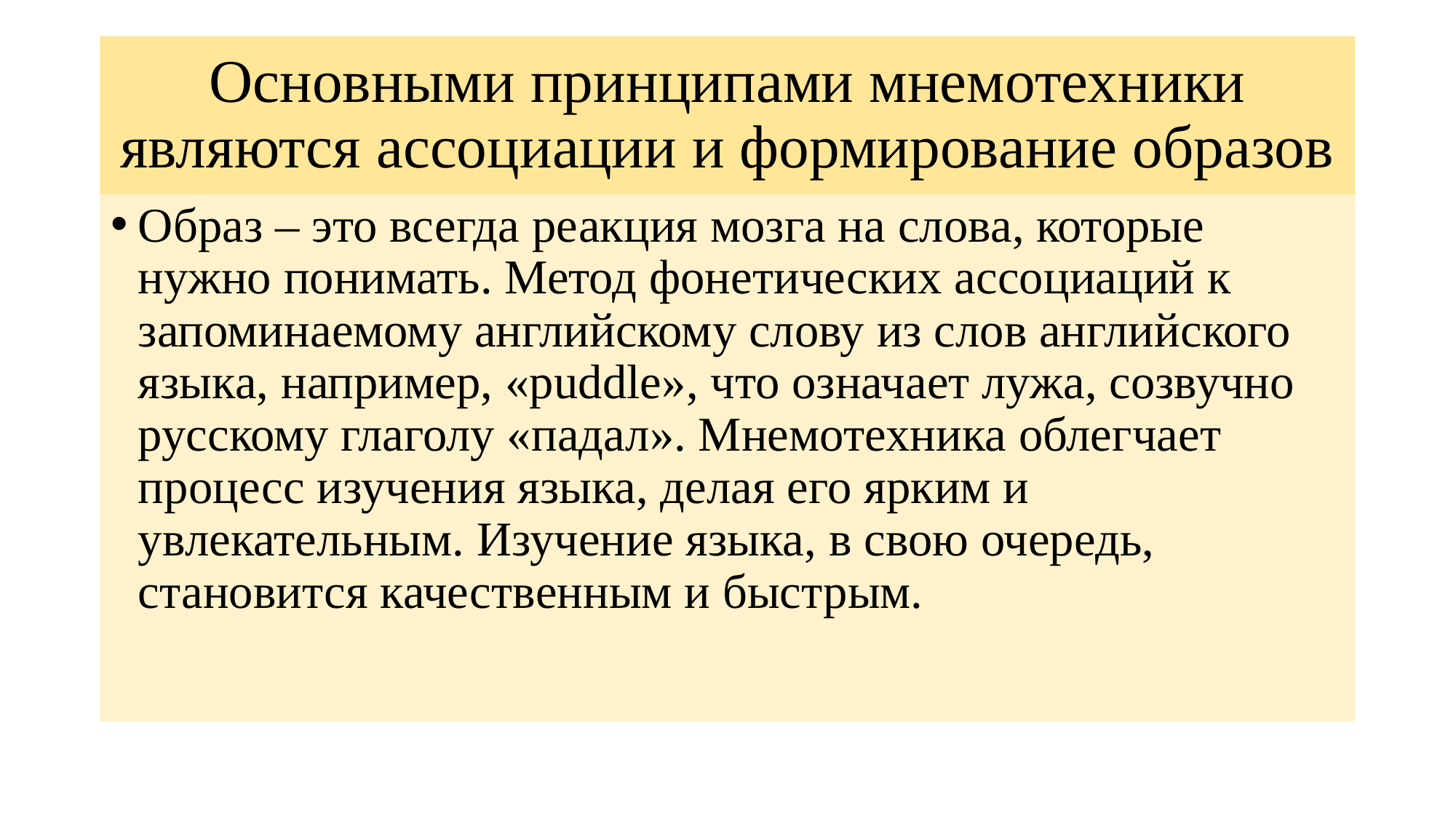

# Основными принципами мнемотехники являются ассоциации и формирование образов
Образ – это всегда реакция мозга на слова, которые нужно понимать. Метод фонетических ассоциаций к запоминаемому английскому слову из слов английского языка, например, «puddle», что означает лужа, созвучно русскому глаголу «падал». Мнемотехника облегчает процесс изучения языка, делая его ярким и увлекательным. Изучение языка, в свою очередь, становится качественным и быстрым.